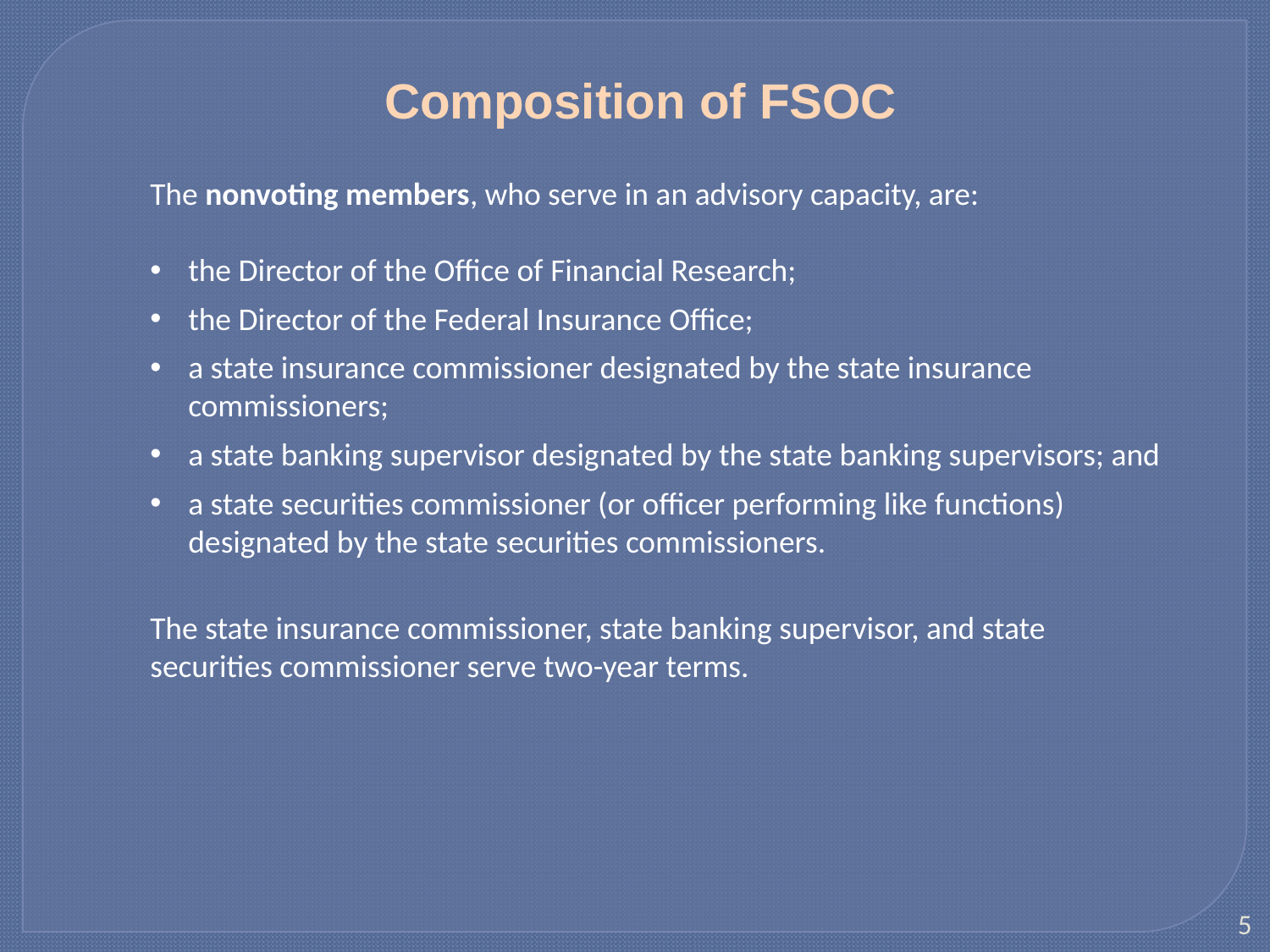

Composition of FSOC
The nonvoting members, who serve in an advisory capacity, are:

the Director of the Office of Financial Research;
the Director of the Federal Insurance Office;
a state insurance commissioner designated by the state insurance commissioners;
a state banking supervisor designated by the state banking supervisors; and
a state securities commissioner (or officer performing like functions) designated by the state securities commissioners.

The state insurance commissioner, state banking supervisor, and state securities commissioner serve two-year terms.
5